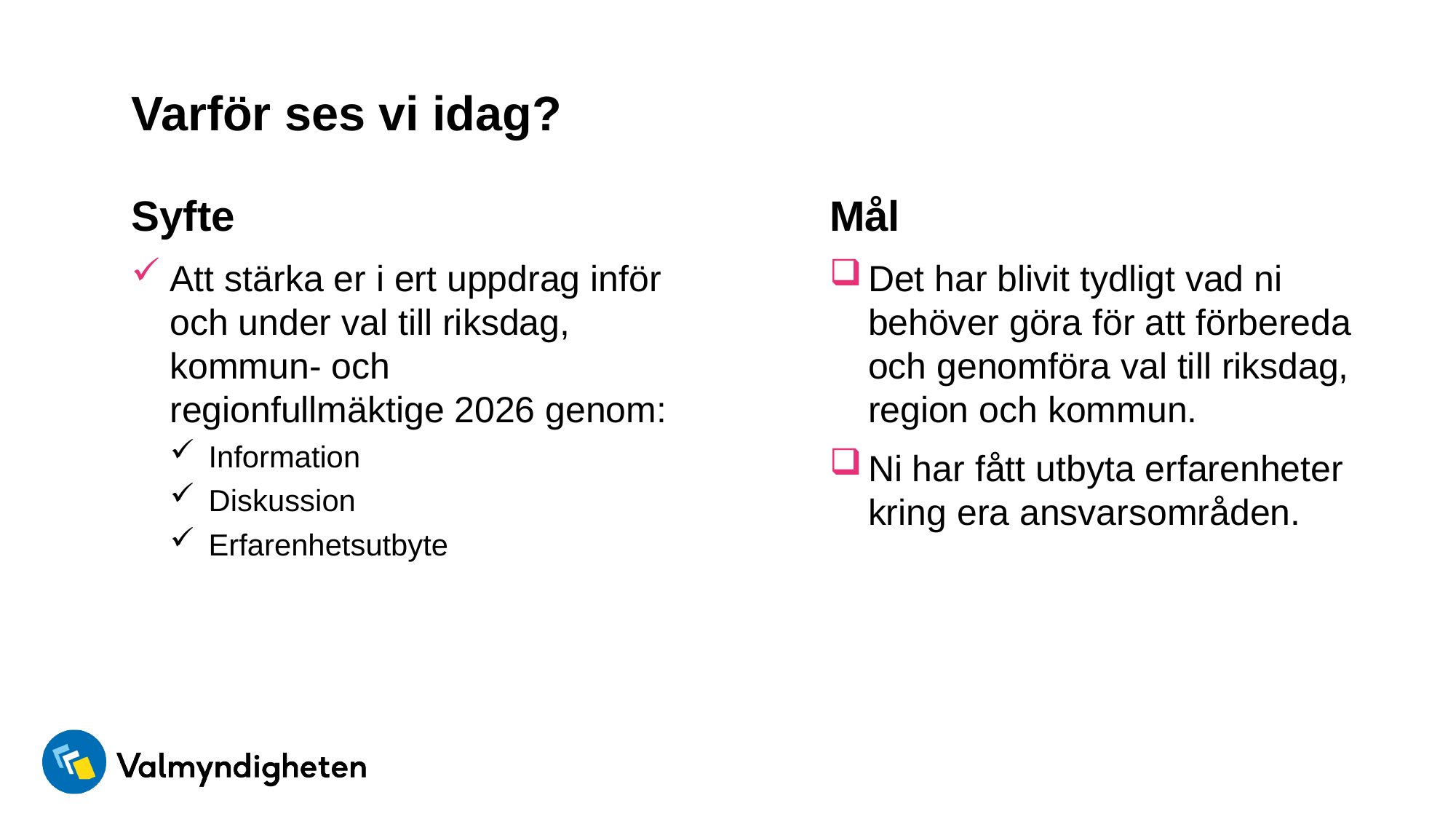

# Varför ses vi idag?
Syfte
Att stärka er i ert uppdrag inför och under val till riksdag, kommun- och regionfullmäktige 2026 genom:
Information
Diskussion
Erfarenhetsutbyte

Mål
Det har blivit tydligt vad ni behöver göra för att förbereda och genomföra val till riksdag, region och kommun.
Ni har fått utbyta erfarenheter kring era ansvarsområden.